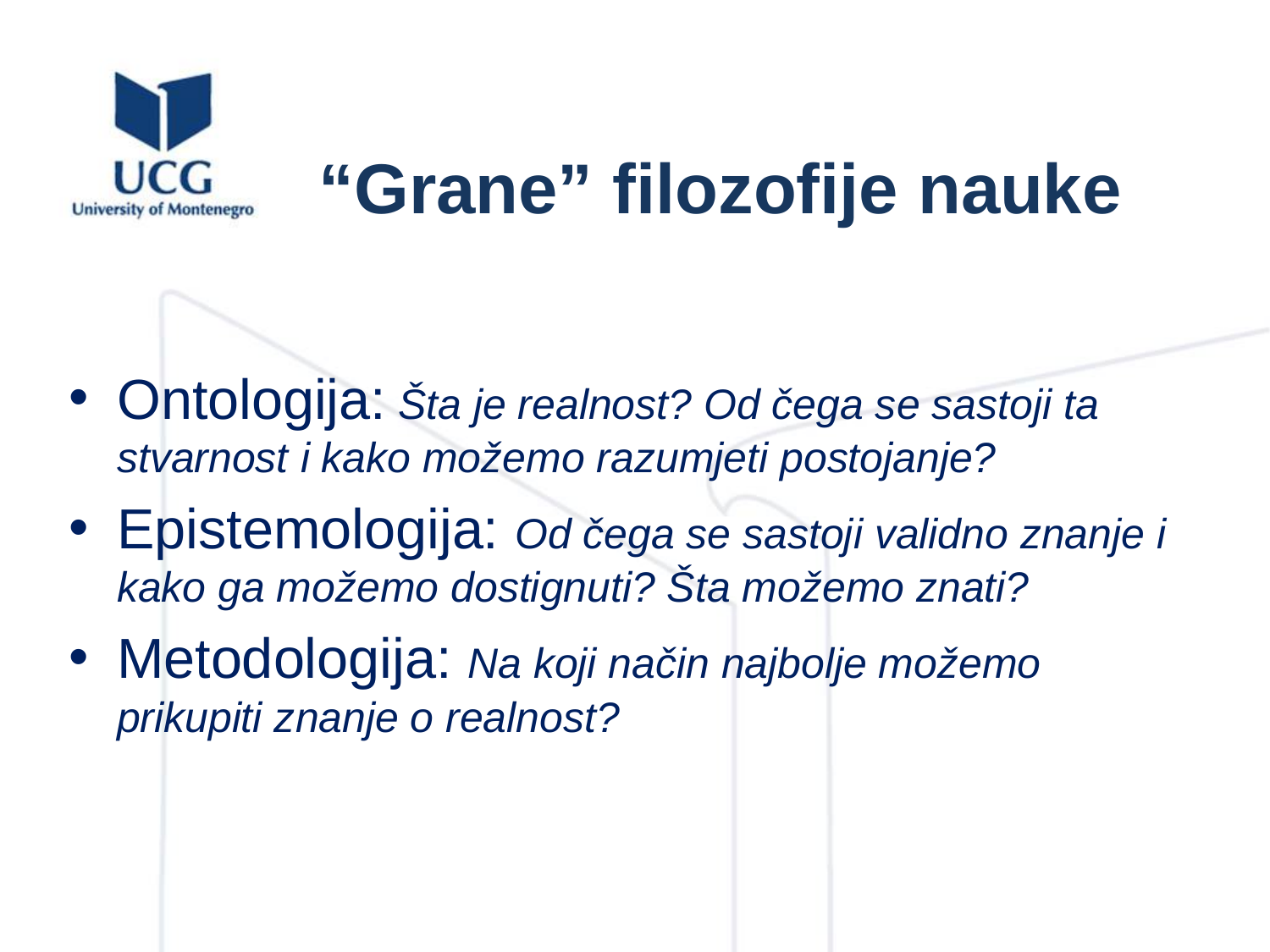

# “Grane” filozofije nauke
Ontologija: Šta je realnost? Od čega se sastoji ta stvarnost i kako možemo razumjeti postojanje?
Epistemologija: Od čega se sastoji validno znanje i kako ga možemo dostignuti? Šta možemo znati?
Metodologija: Na koji način najbolje možemo prikupiti znanje o realnost?